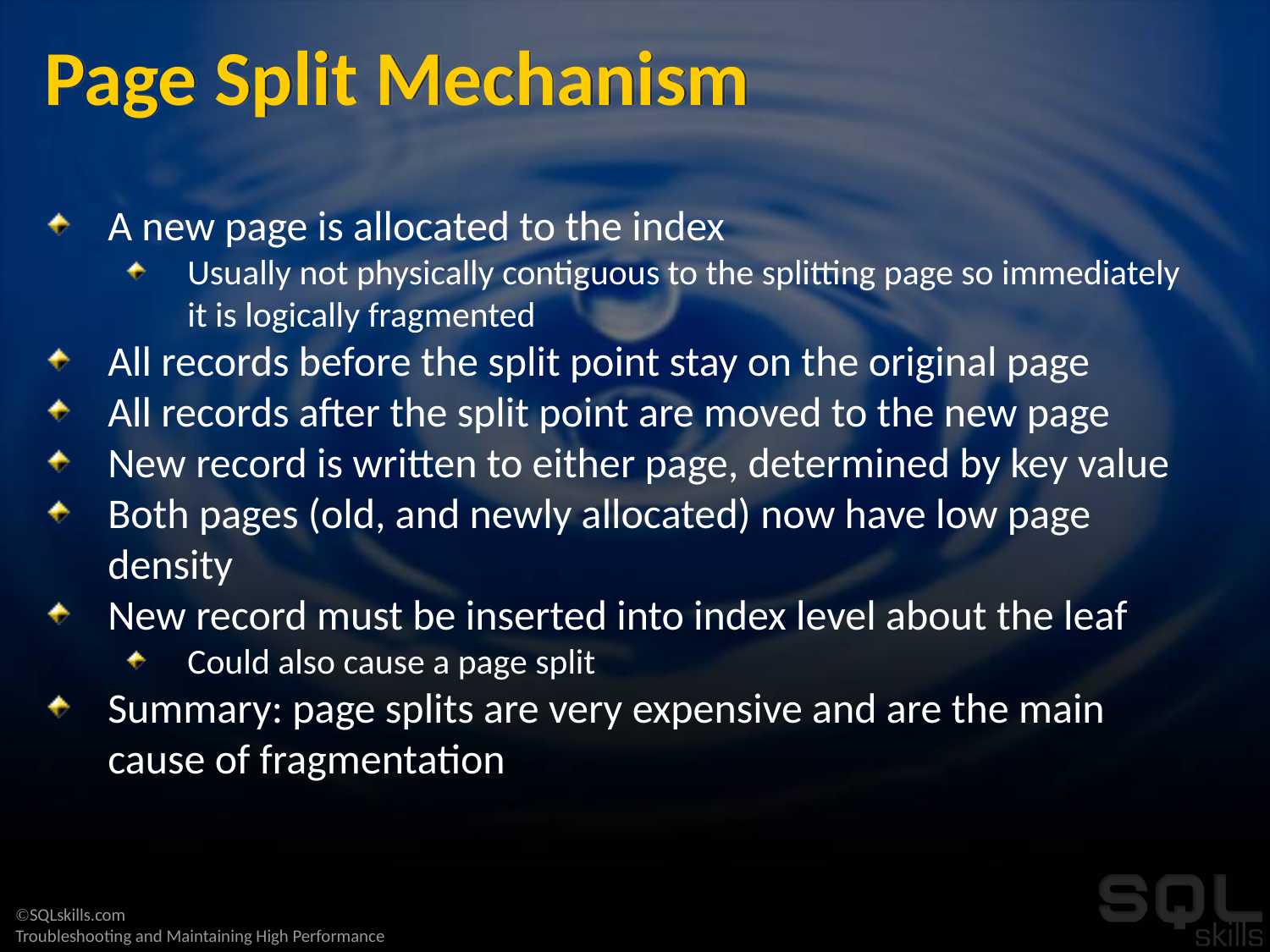

# Page Split Mechanism
A new page is allocated to the index
Usually not physically contiguous to the splitting page so immediately it is logically fragmented
All records before the split point stay on the original page
All records after the split point are moved to the new page
New record is written to either page, determined by key value
Both pages (old, and newly allocated) now have low page density
New record must be inserted into index level about the leaf
Could also cause a page split
Summary: page splits are very expensive and are the main cause of fragmentation